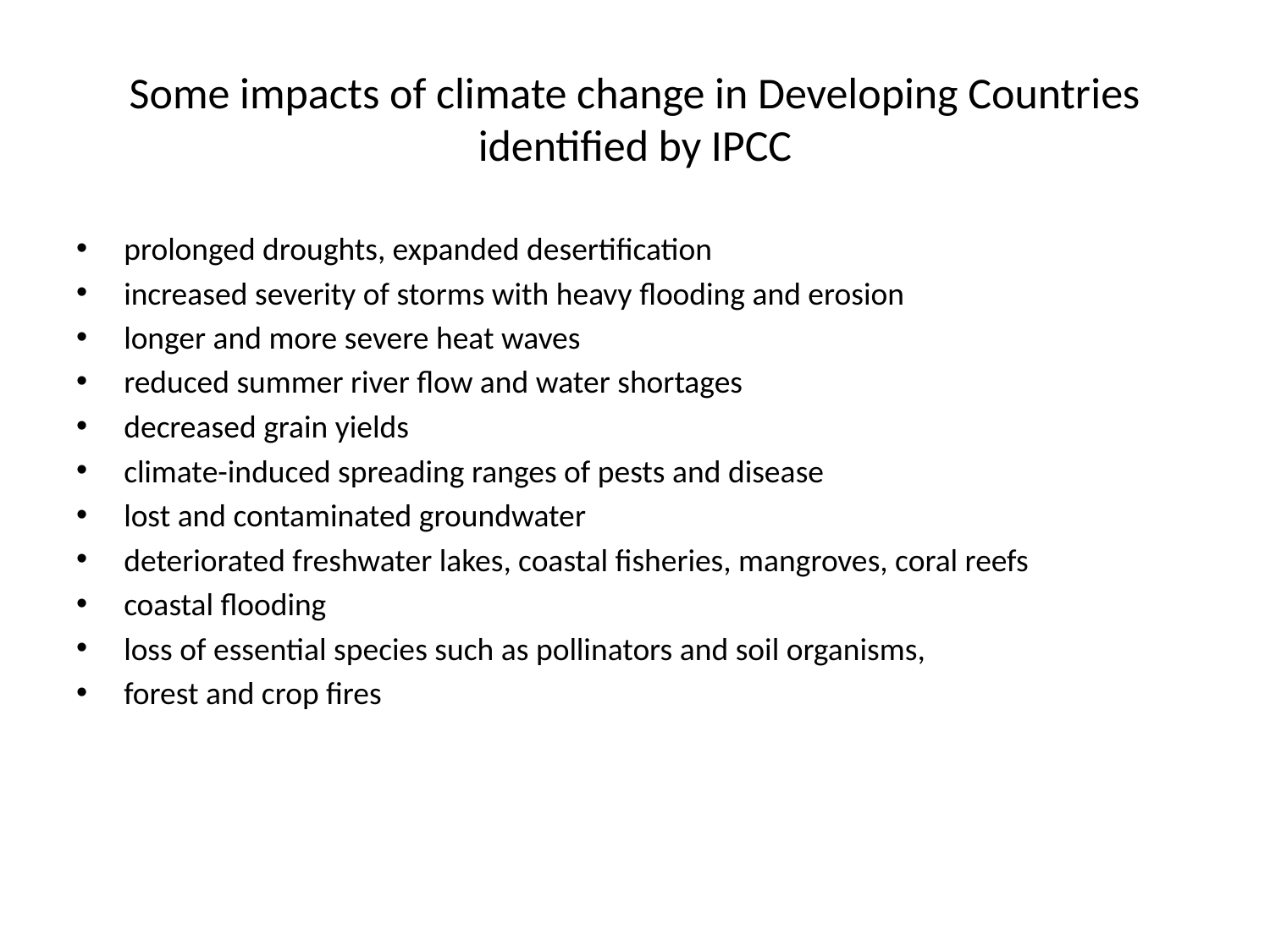

Some impacts of climate change in Developing Countries identified by IPCC
prolonged droughts, expanded desertification
increased severity of storms with heavy flooding and erosion
longer and more severe heat waves
reduced summer river flow and water shortages
decreased grain yields
climate-induced spreading ranges of pests and disease
lost and contaminated groundwater
deteriorated freshwater lakes, coastal fisheries, mangroves, coral reefs
coastal flooding
loss of essential species such as pollinators and soil organisms,
forest and crop fires